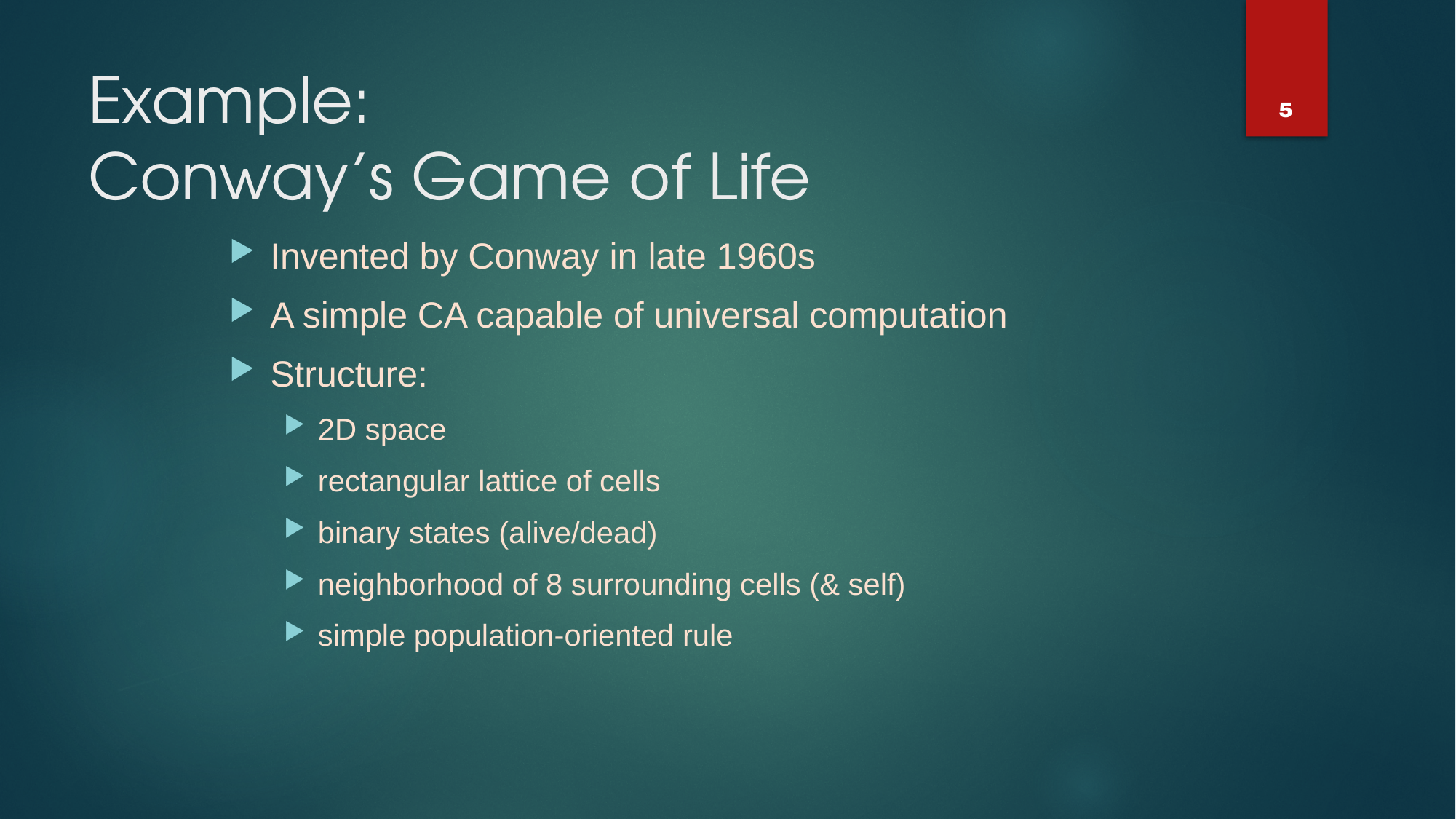

5
# Example: Conway’s Game of Life
Invented by Conway in late 1960s
A simple CA capable of universal computation
Structure:
2D space
rectangular lattice of cells
binary states (alive/dead)
neighborhood of 8 surrounding cells (& self)
simple population-oriented rule